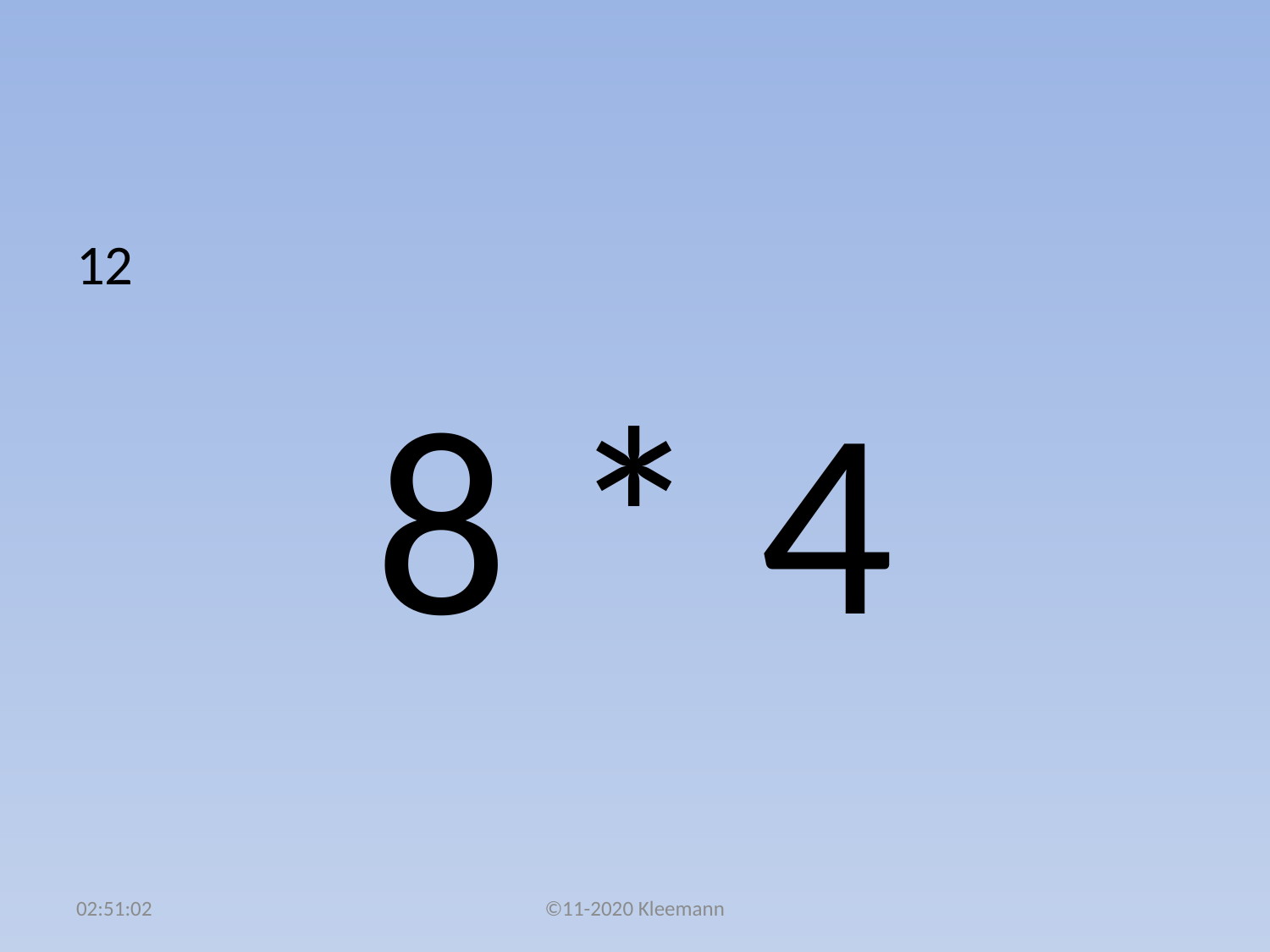

#
12
8 * 4
02:51:02
©11-2020 Kleemann